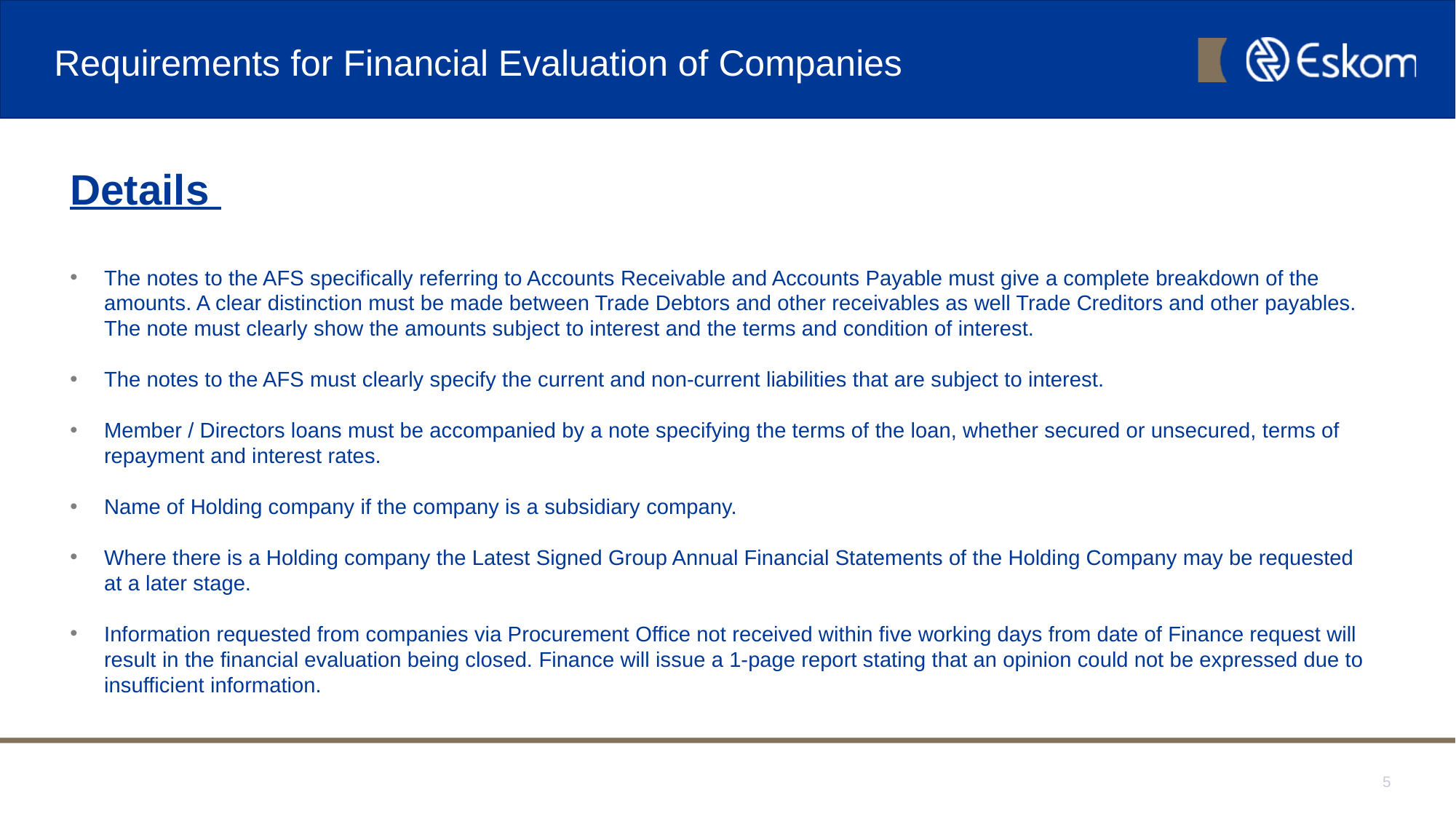

# Requirements for Financial Evaluation of Companies
Details

The notes to the AFS specifically referring to Accounts Receivable and Accounts Payable must give a complete breakdown of the amounts. A clear distinction must be made between Trade Debtors and other receivables as well Trade Creditors and other payables. The note must clearly show the amounts subject to interest and the terms and condition of interest.

The notes to the AFS must clearly specify the current and non-current liabilities that are subject to interest.

Member / Directors loans must be accompanied by a note specifying the terms of the loan, whether secured or unsecured, terms of repayment and interest rates.

Name of Holding company if the company is a subsidiary company.

Where there is a Holding company the Latest Signed Group Annual Financial Statements of the Holding Company may be requested at a later stage.

Information requested from companies via Procurement Office not received within five working days from date of Finance request will result in the financial evaluation being closed. Finance will issue a 1-page report stating that an opinion could not be expressed due to insufficient information.
5